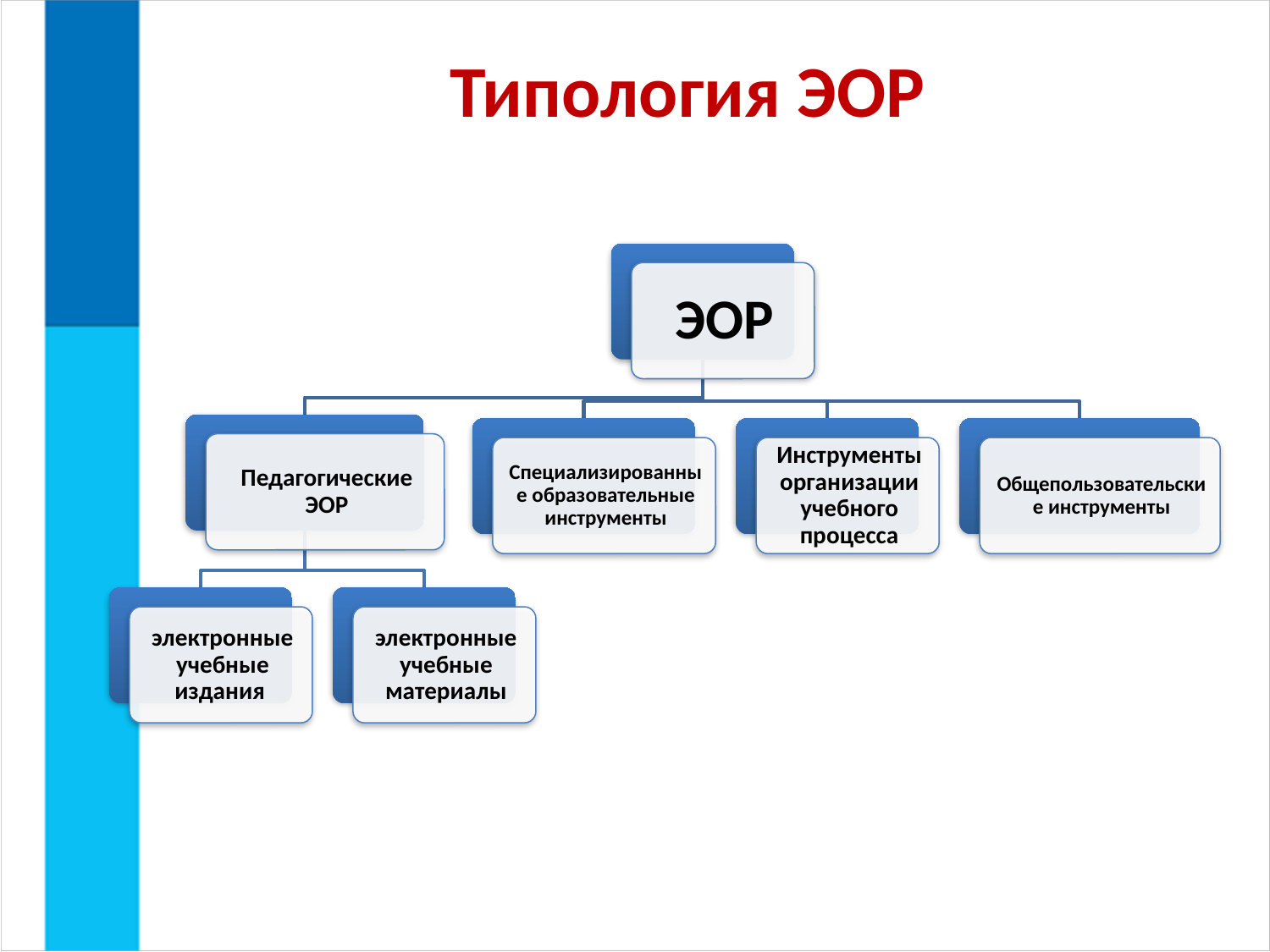

# Типология ЭОР
ЭОР
Педагогические ЭОР
электронные учебные издания
электронные учебные материалы
Специализированные образовательные инструменты
Инструменты организации учебного процесса
Общепользовательские инструменты